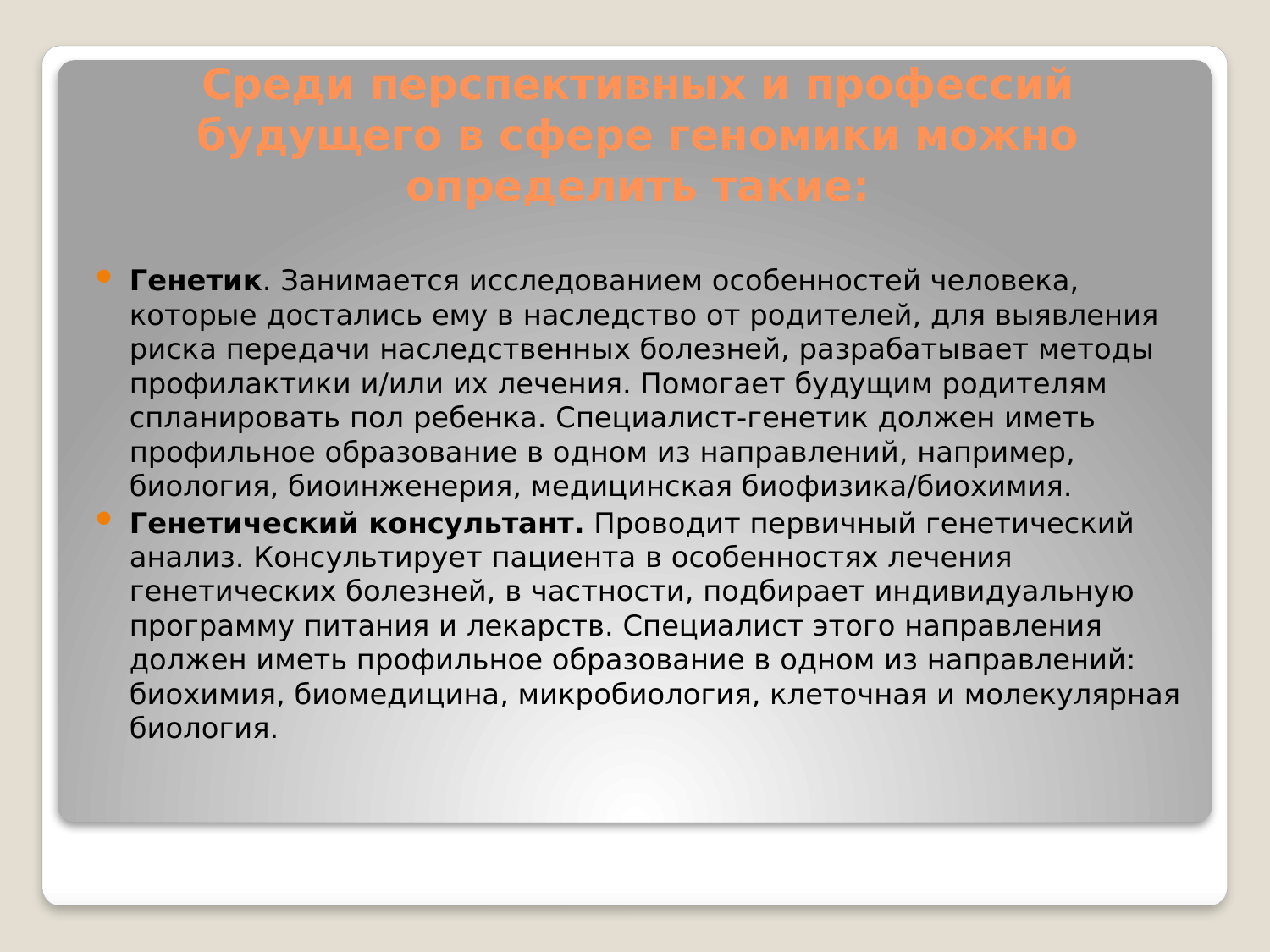

# Среди перспективных и профессий будущего в сфере геномики можно определить такие:

Генетик. Занимается исследованием особенностей человека, которые достались ему в наследство от родителей, для выявления риска передачи наследственных болезней, разрабатывает методы профилактики и/или их лечения. Помогает будущим родителям спланировать пол ребенка. Специалист-генетик должен иметь профильное образование в одном из направлений, например, биология, биоинженерия, медицинская биофизика/биохимия.
Генетический консультант. Проводит первичный генетический анализ. Консультирует пациента в особенностях лечения генетических болезней, в частности, подбирает индивидуальную программу питания и лекарств. Специалист этого направления должен иметь профильное образование в одном из направлений: биохимия, биомедицина, микробиология, клеточная и молекулярная биология.